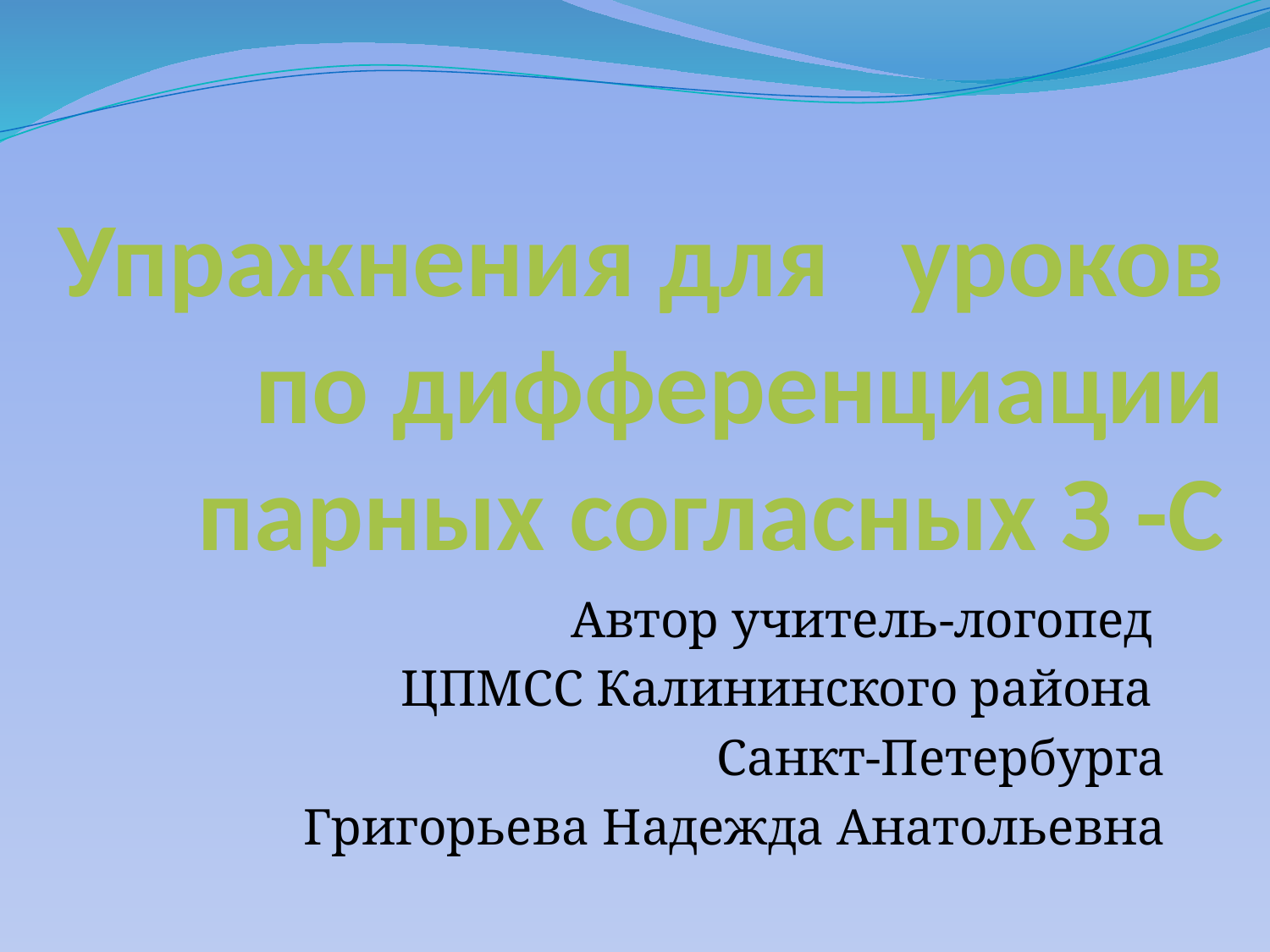

# Упражнения для   уроков по дифференциации парных согласных З -С
Автор учитель-логопед
ЦПМСС Калининского района
Санкт-Петербурга
Григорьева Надежда Анатольевна